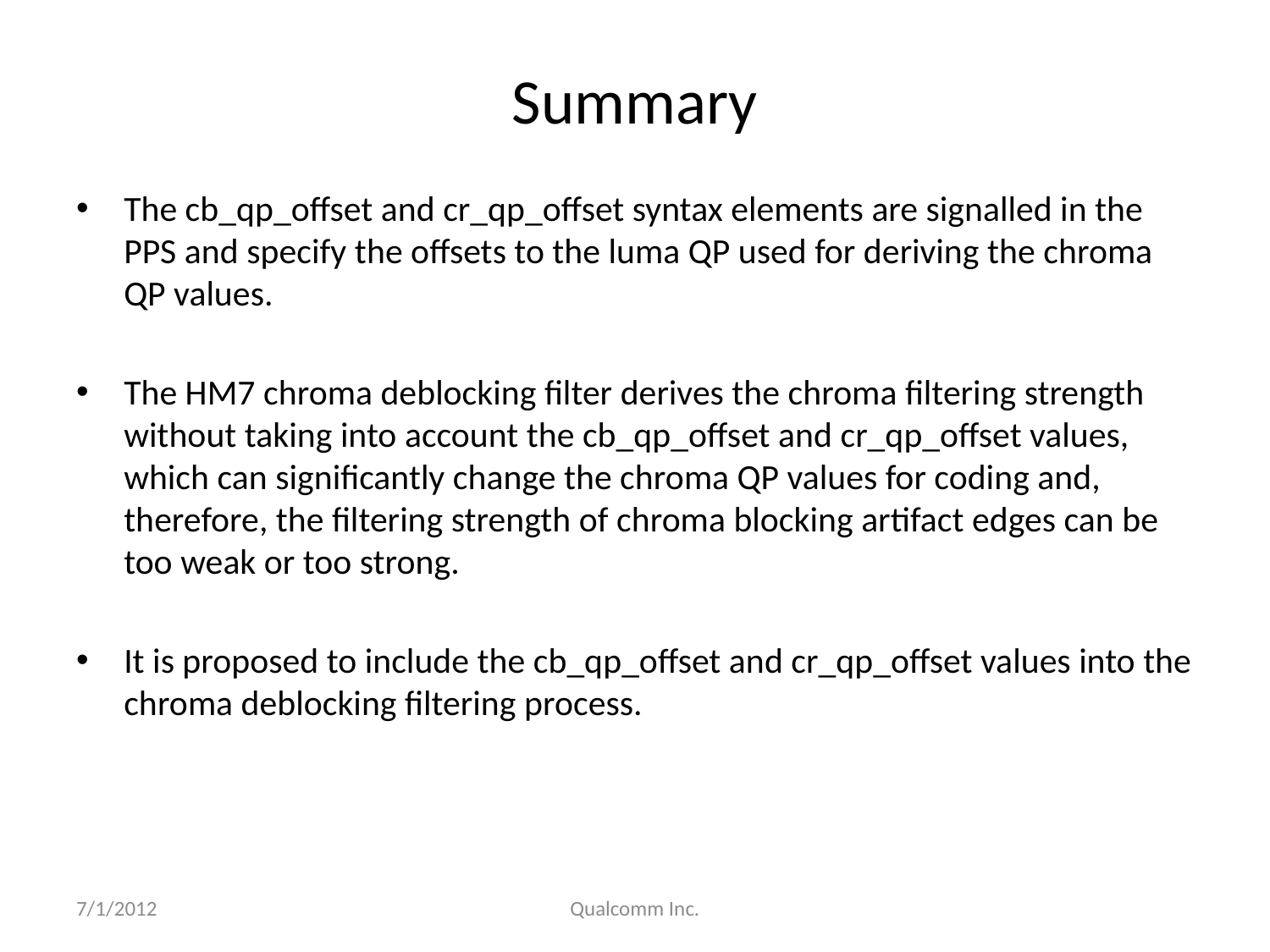

# Summary
The cb_qp_offset and cr_qp_offset syntax elements are signalled in the PPS and specify the offsets to the luma QP used for deriving the chroma QP values.

The HM7 chroma deblocking filter derives the chroma filtering strength without taking into account the cb_qp_offset and cr_qp_offset values, which can significantly change the chroma QP values for coding and, therefore, the filtering strength of chroma blocking artifact edges can be too weak or too strong.

It is proposed to include the cb_qp_offset and cr_qp_offset values into the chroma deblocking filtering process.
7/1/2012
Qualcomm Inc.